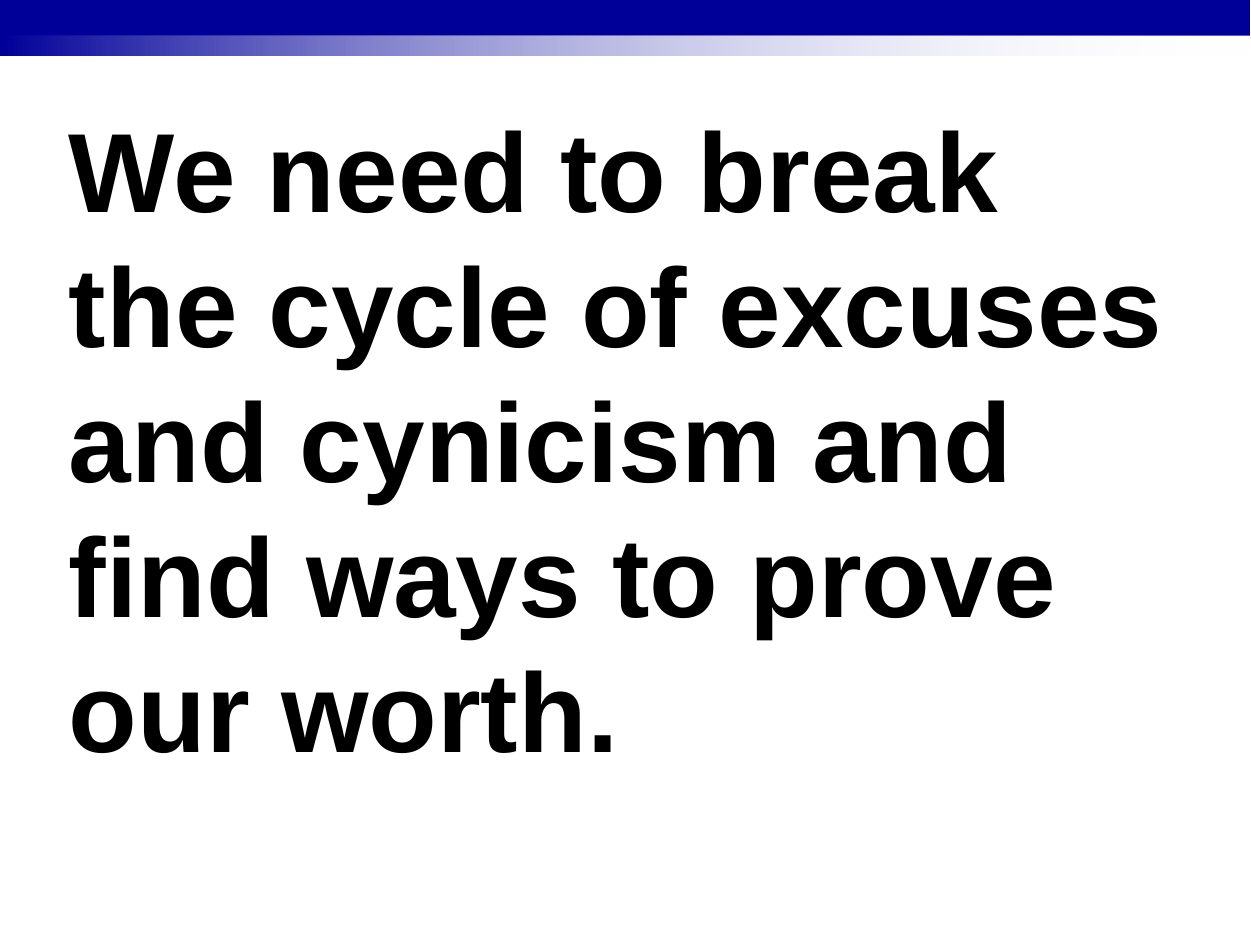

We need to break the cycle of excuses and cynicism and find ways to prove our worth.